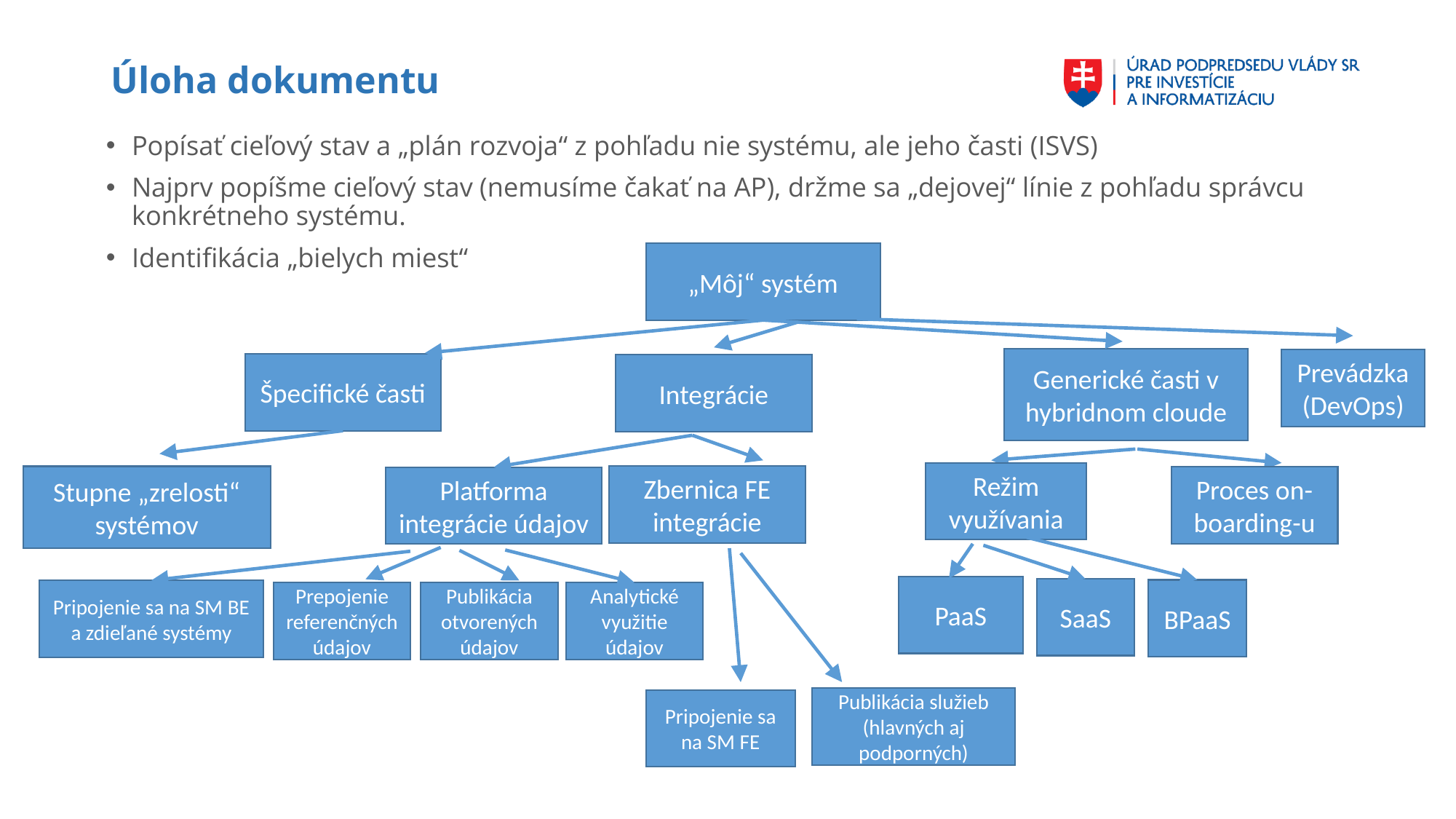

# Úloha dokumentu
Popísať cieľový stav a „plán rozvoja“ z pohľadu nie systému, ale jeho časti (ISVS)
Najprv popíšme cieľový stav (nemusíme čakať na AP), držme sa „dejovej“ línie z pohľadu správcu konkrétneho systému.
Identifikácia „bielych miest“

„Môj“ systém
Generické časti v hybridnom cloude
Prevádzka (DevOps)
Špecifické časti
Integrácie
Režim využívania
Stupne „zrelosti“ systémov
Zbernica FE integrácie
Proces on-boarding-u
Platforma integrácie údajov
PaaS
SaaS
BPaaS
Pripojenie sa na SM BE a zdieľané systémy
Prepojenie referenčných údajov
Publikácia otvorených údajov
Analytické využitie údajov
Publikácia služieb (hlavných aj podporných)
Pripojenie sa na SM FE